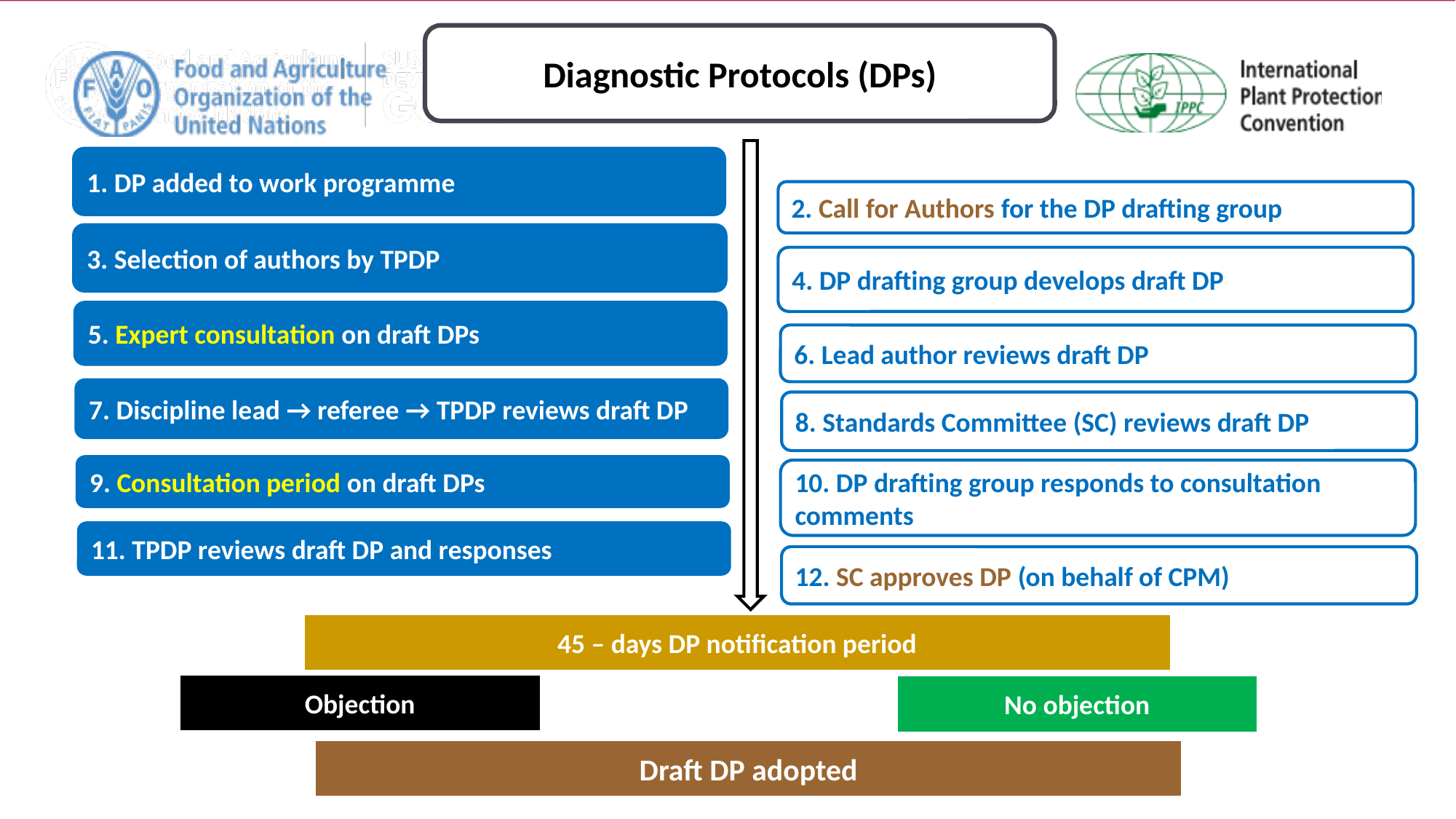

Diagnostic Protocols (DPs)

1. DP added to work programme
2. Call for Authors for the DP drafting group
3. Selection of authors by TPDP
4. DP drafting group develops draft DP
5. Expert consultation on draft DPs
6. Lead author reviews draft DP

7. Discipline lead → referee → TPDP reviews draft DP

8. Standards Committee (SC) reviews draft DP
9. Consultation period on draft DPs
10. DP drafting group responds to consultation comments
11. TPDP reviews draft DP and responses
12. SC approves DP (on behalf of CPM)
45 – days DP notification period
Objection
No objection
Draft DP adopted